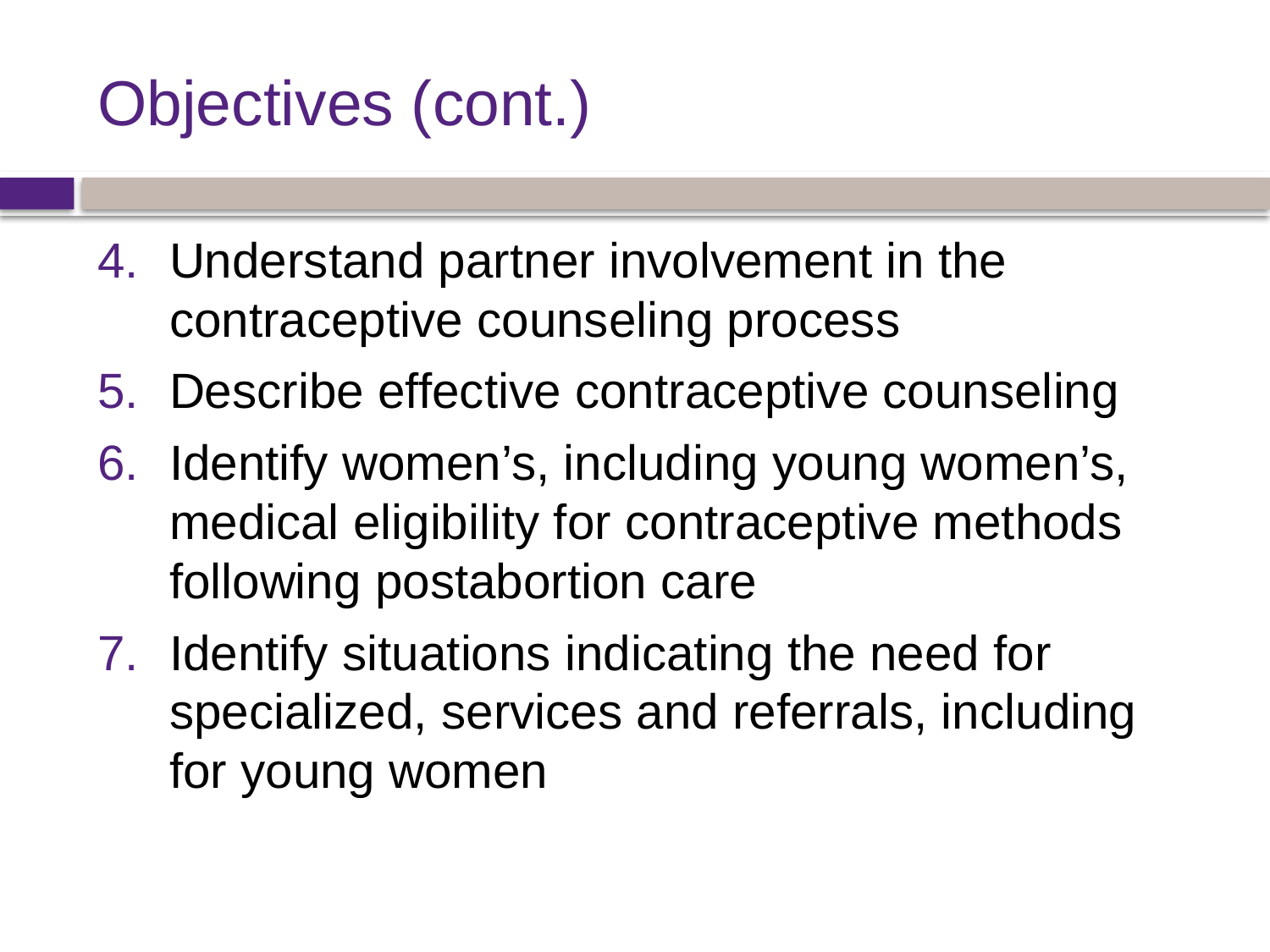

# Objectives (cont.)
Understand partner involvement in the contraceptive counseling process
Describe effective contraceptive counseling
Identify women’s, including young women’s, medical eligibility for contraceptive methods following postabortion care
Identify situations indicating the need for specialized, services and referrals, including for young women